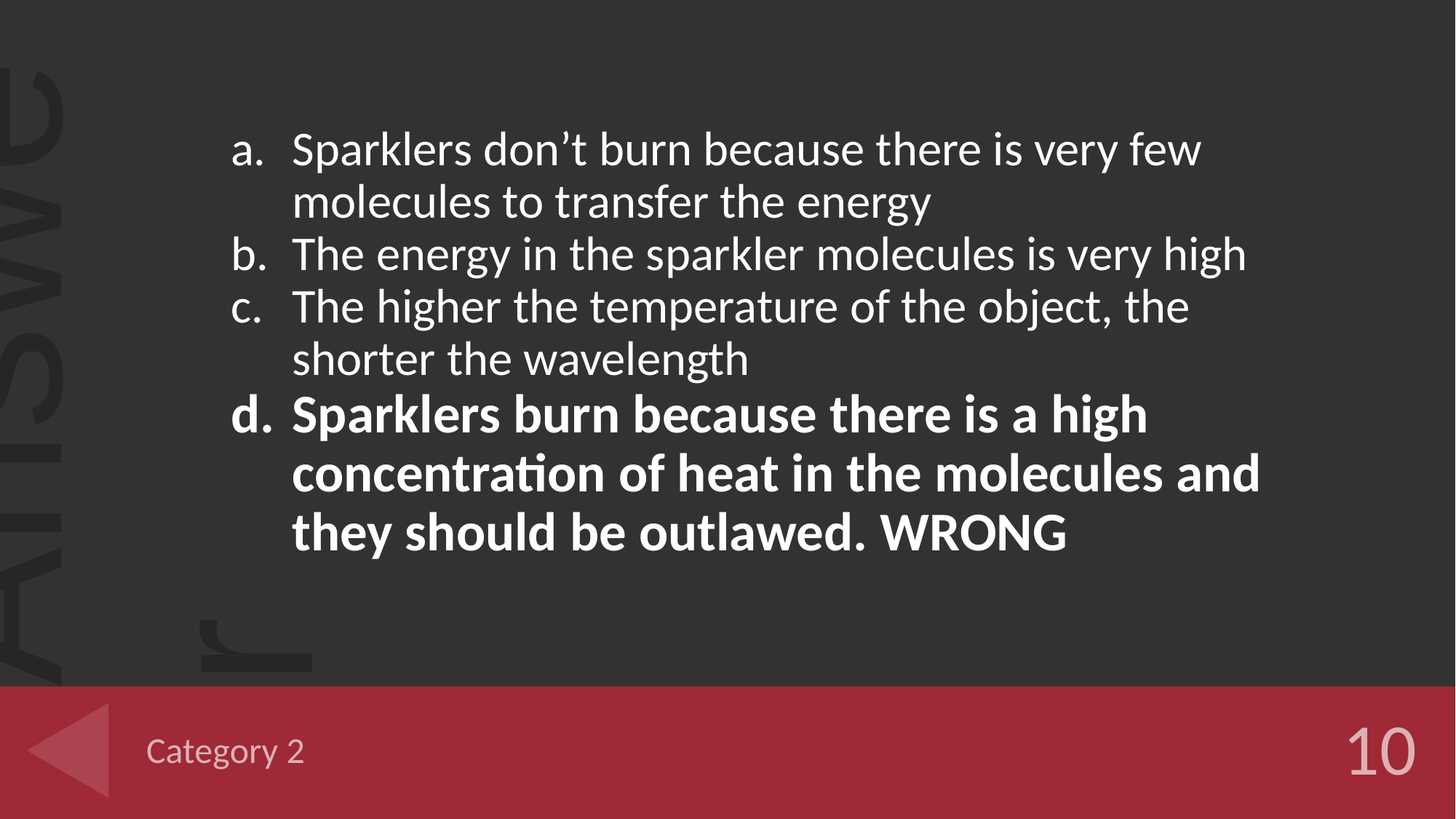

Sparklers don’t burn because there is very few molecules to transfer the energy
The energy in the sparkler molecules is very high
The higher the temperature of the object, the shorter the wavelength
Sparklers burn because there is a high concentration of heat in the molecules and they should be outlawed. WRONG
# Category 2
10